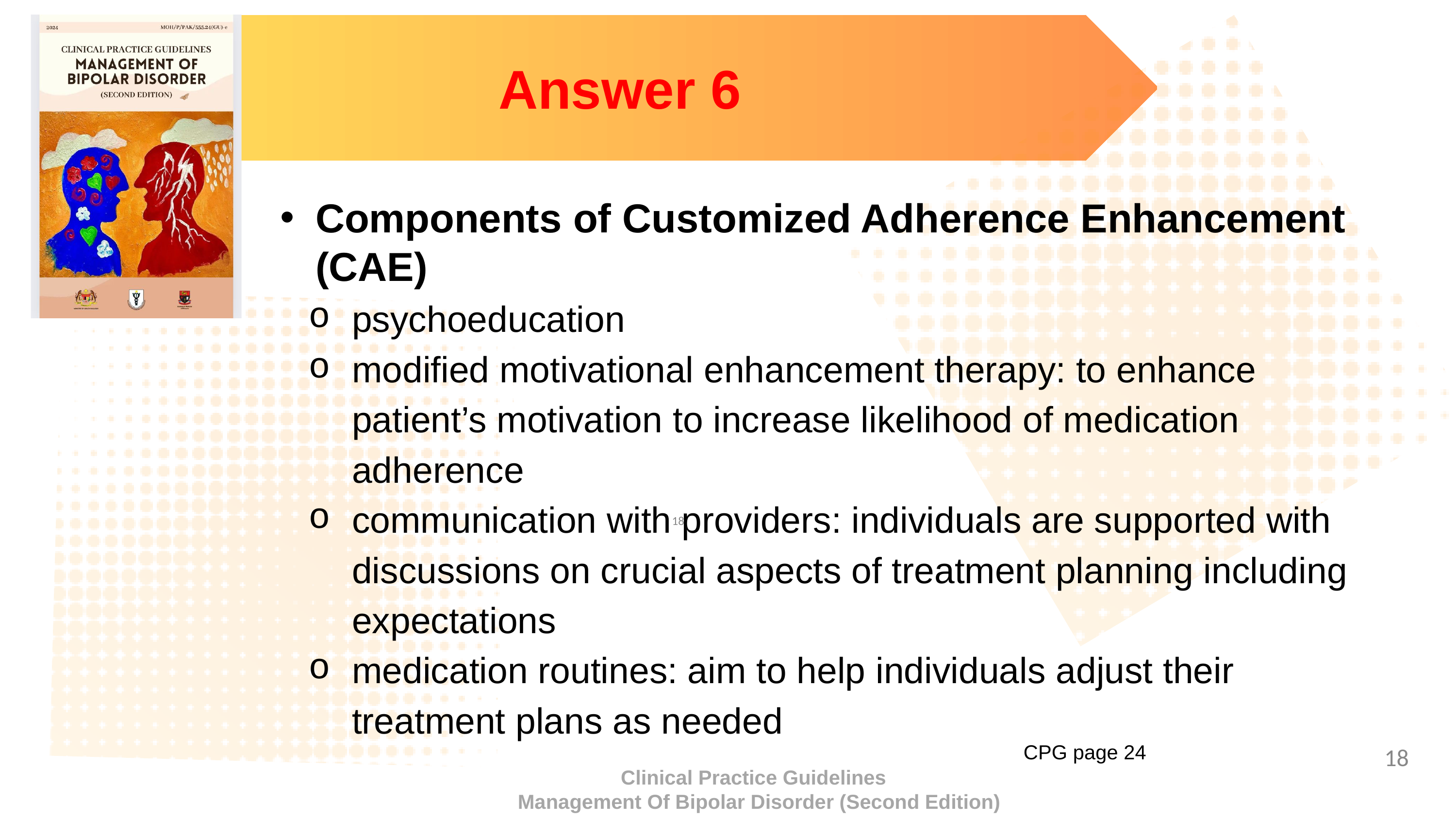

Answer 6

Components of Customized Adherence Enhancement (CAE)
psychoeducation
modified motivational enhancement therapy: to enhance patient’s motivation to increase likelihood of medication adherence
communication with providers: individuals are supported with discussions on crucial aspects of treatment planning including expectations
medication routines: aim to help individuals adjust their treatment plans as needed

18
CPG page 24
18
Clinical Practice Guidelines
 Management Of Bipolar Disorder (Second Edition)